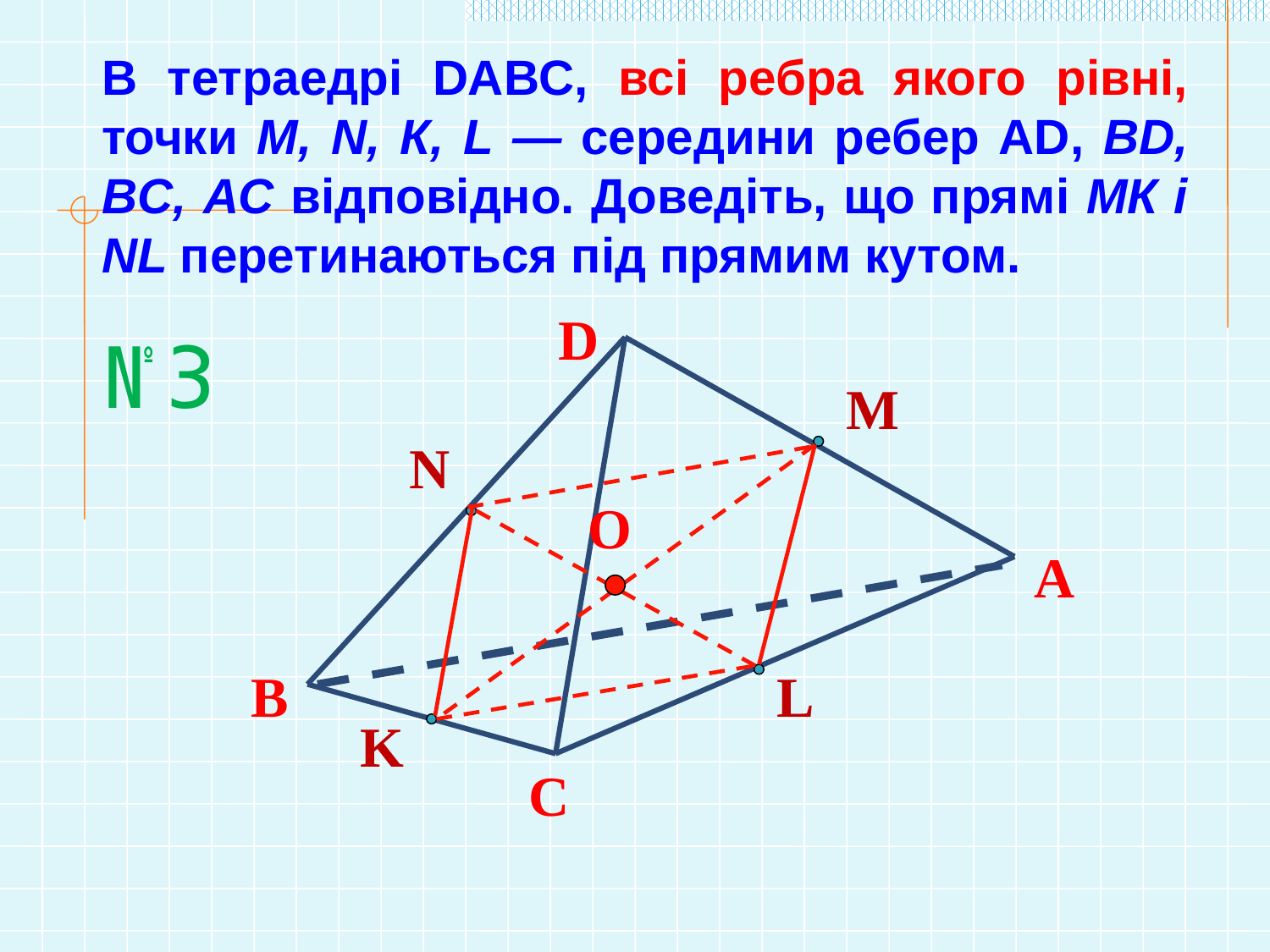

В тетраедрі DABC, всі ребра якого рівні, точки Μ, Ν, К, L — середини ребер AD, BD, BC, AC відповідно. Доведіть, що прямі МК і NL перетинаються під прямим кутом.
D
№3
М
N

O

А

В
L

K

С